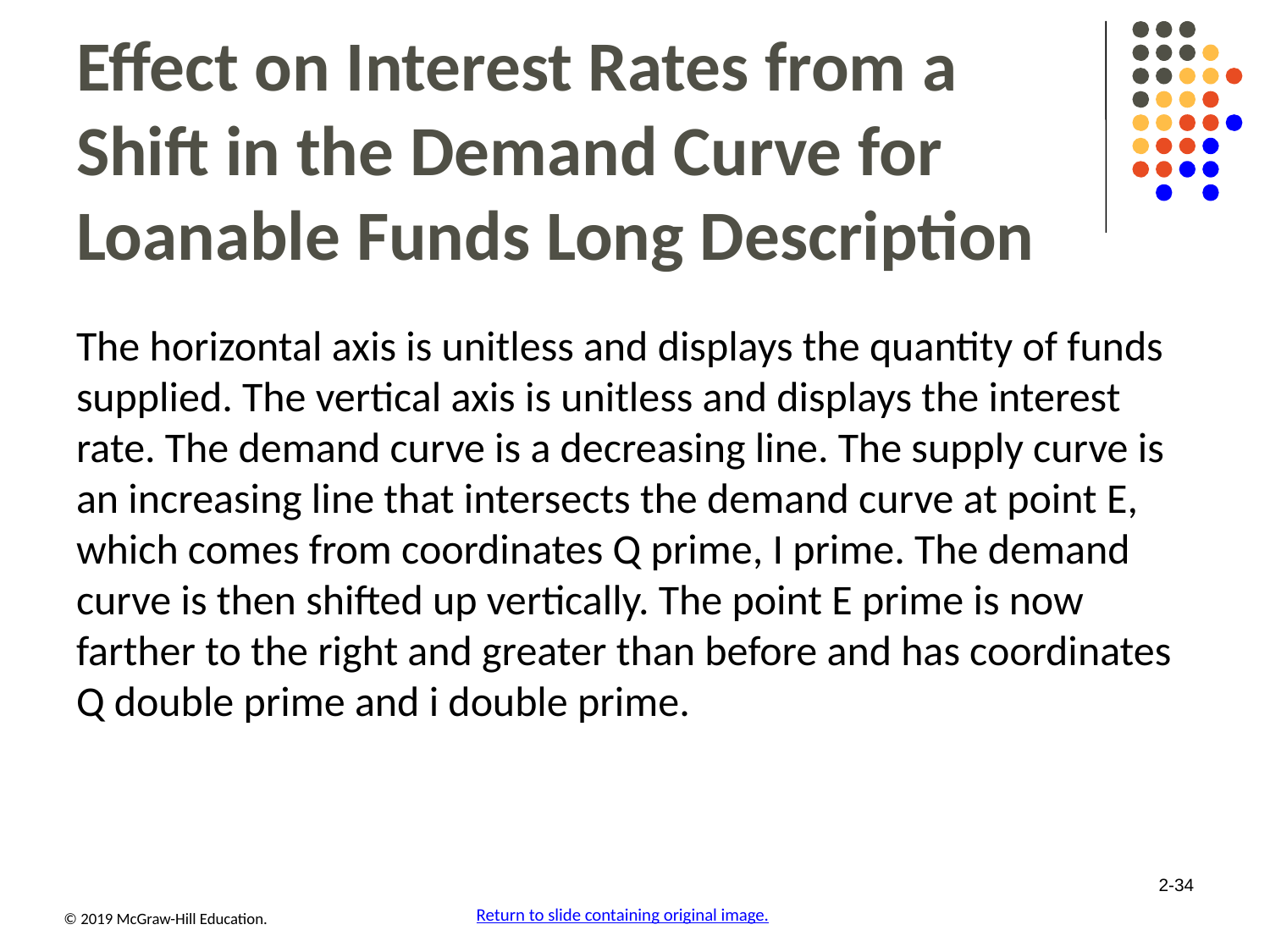

# Effect on Interest Rates from a Shift in the Demand Curve for Loanable Funds Long Description
The horizontal axis is unitless and displays the quantity of funds supplied. The vertical axis is unitless and displays the interest rate. The demand curve is a decreasing line. The supply curve is an increasing line that intersects the demand curve at point E, which comes from coordinates Q prime, I prime. The demand curve is then shifted up vertically. The point E prime is now farther to the right and greater than before and has coordinates Q double prime and i double prime.
2-34
Return to slide containing original image.